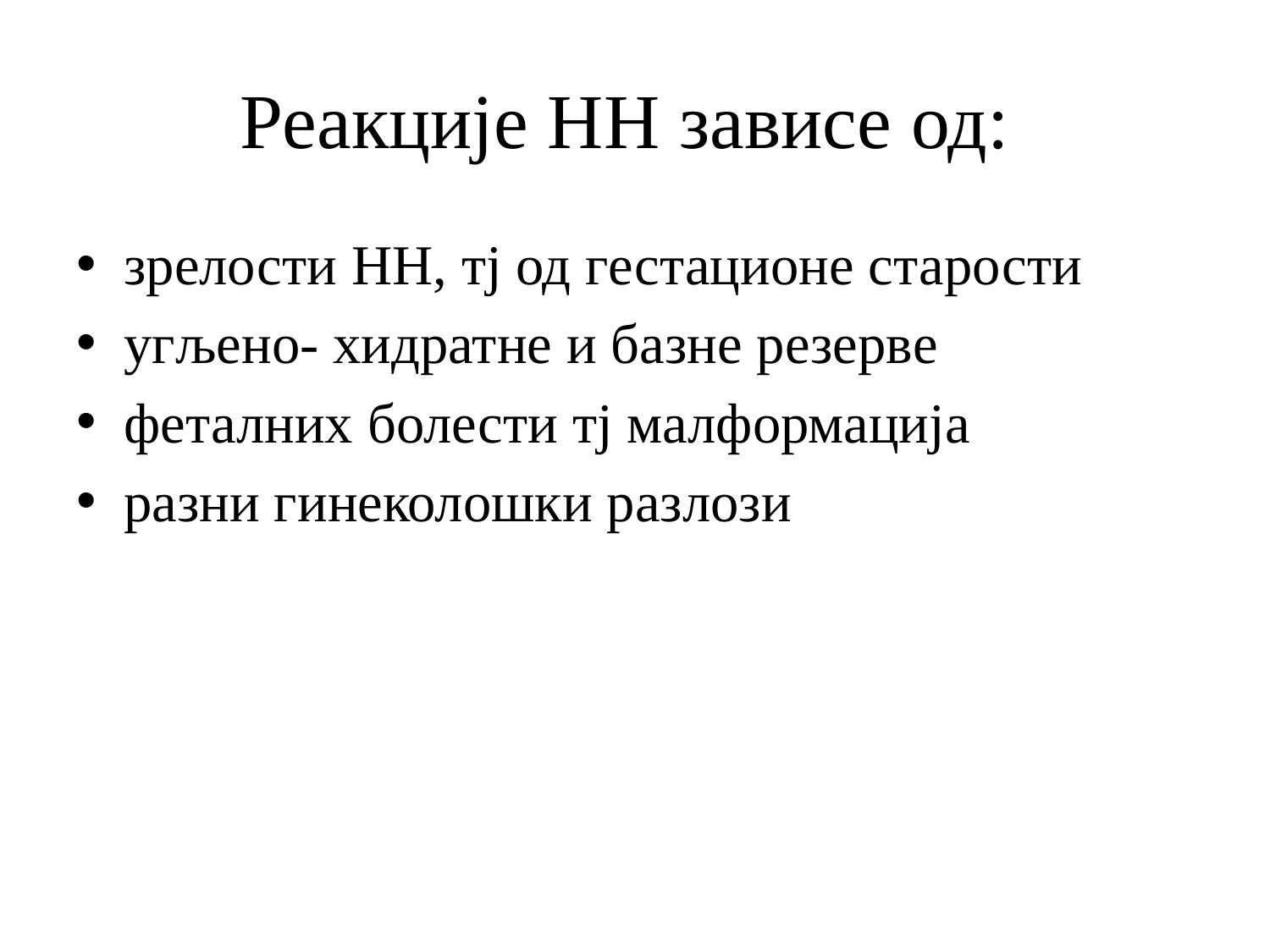

# Реакције НН зависе од:
зрелости НН, тј од гестационе старости
угљено- хидратне и базне резерве
феталних болести тј малформација
разни гинеколошки разлози